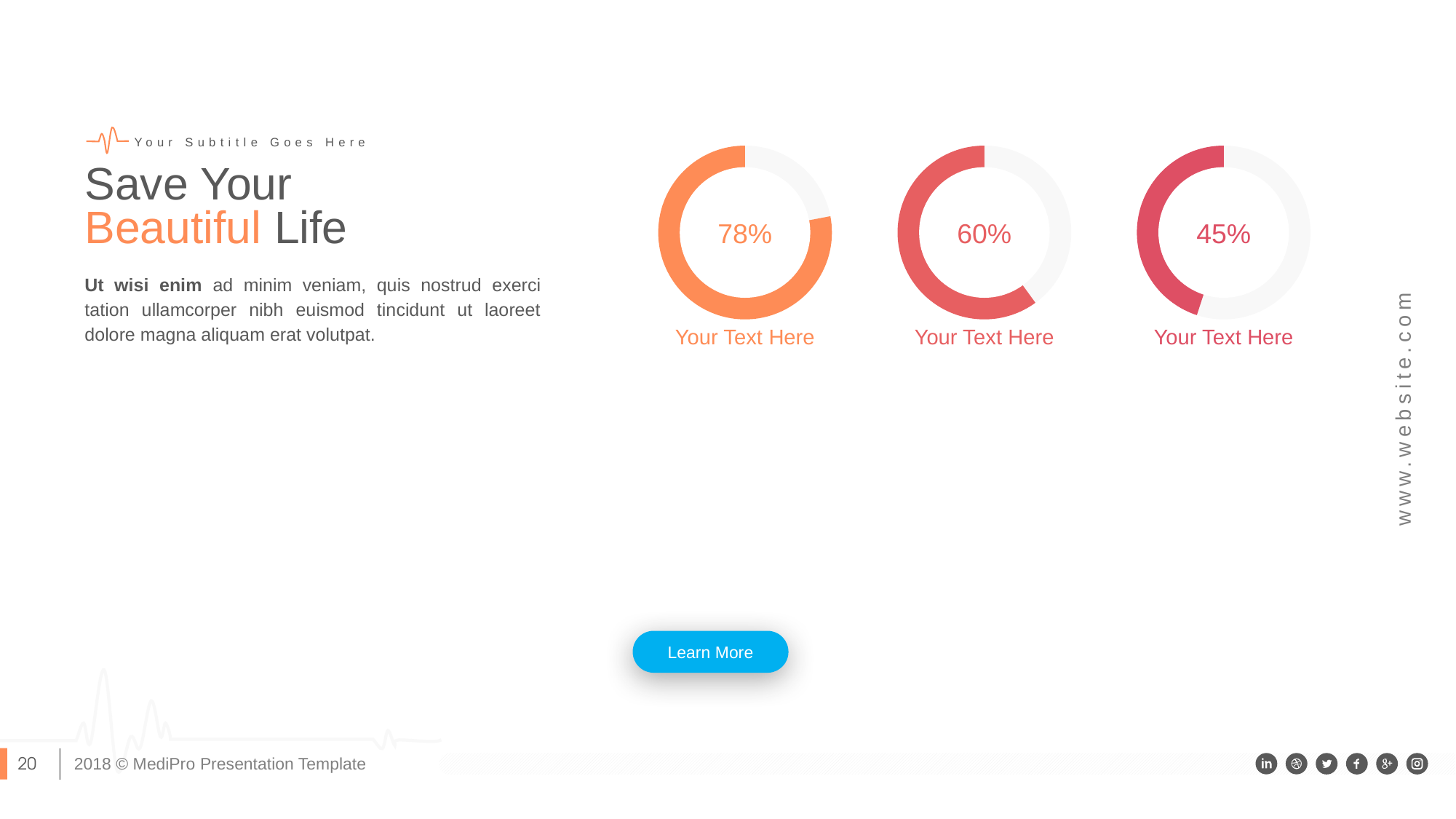

### Chart

| Category | Sales |
|---|---|
| 1st Qtr | 22.0 |
| 2nd Qtr | 78.0 |
78%
Your Text Here

### Chart

| Category | Sales |
|---|---|
| 1st Qtr | 40.0 |
| 2nd Qtr | 60.0 |
60%
Your Text Here

### Chart

| Category | Sales |
|---|---|
| 1st Qtr | 55.0 |
| 2nd Qtr | 45.0 |
45%
Your Text Here
Your Subtitle Goes Here

Save Your
Beautiful Life
Ut wisi enim ad minim veniam, quis nostrud exerci tation ullamcorper nibh euismod tincidunt ut laoreet dolore magna aliquam erat volutpat.

Learn More